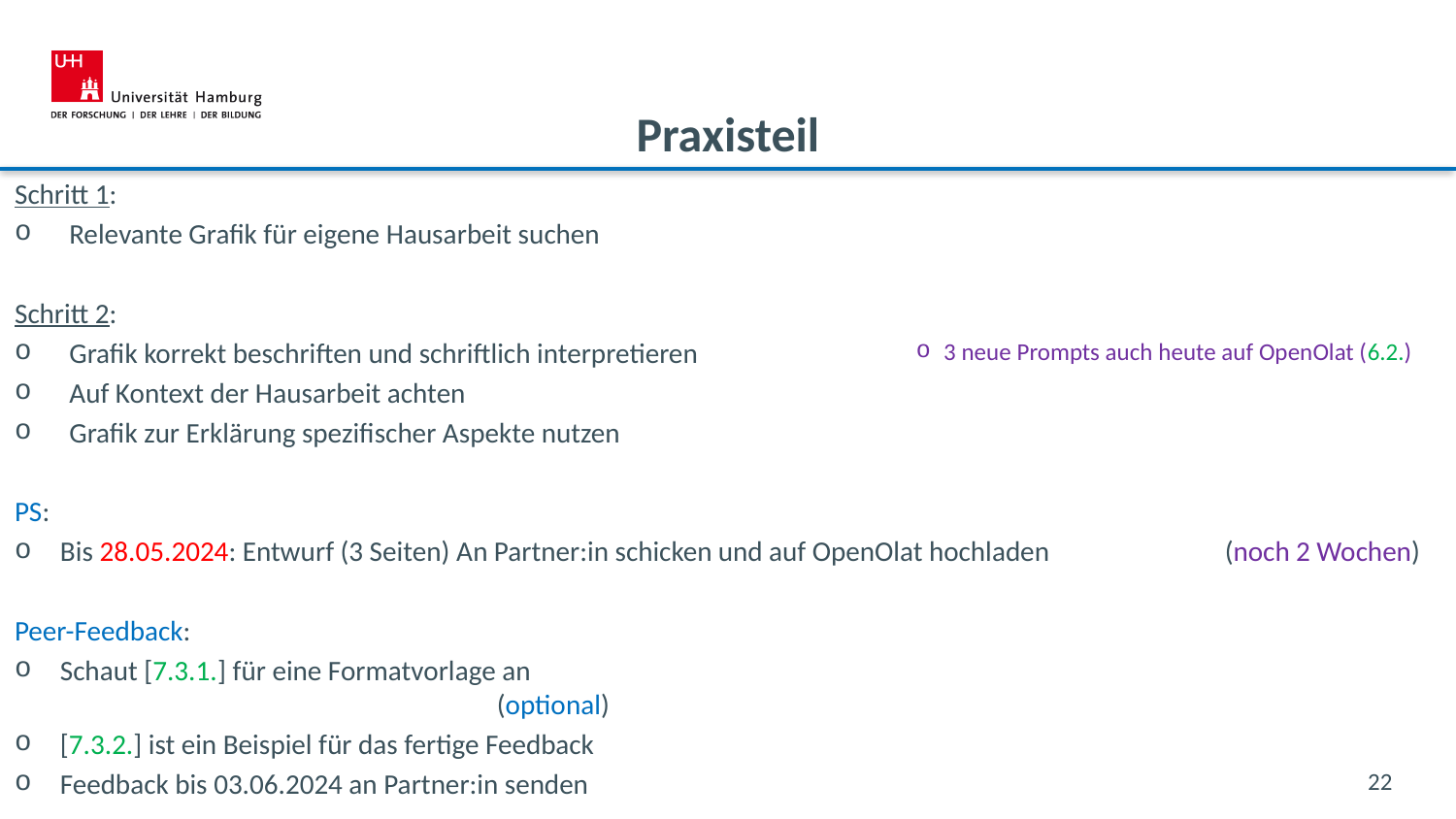

# Praxisteil
Schritt 1:
Relevante Grafik für eigene Hausarbeit suchen

Schritt 2:
Grafik korrekt beschriften und schriftlich interpretieren
Auf Kontext der Hausarbeit achten
Grafik zur Erklärung spezifischer Aspekte nutzen

PS:
Bis 28.05.2024: Entwurf (3 Seiten) An Partner:in schicken und auf OpenOlat hochladen	 	(noch 2 Wochen)

Peer-Feedback:
Schaut [7.3.1.] für eine Formatvorlage an									(optional)
[7.3.2.] ist ein Beispiel für das fertige Feedback
Feedback bis 03.06.2024 an Partner:in senden
3 neue Prompts auch heute auf OpenOlat (6.2.)
22